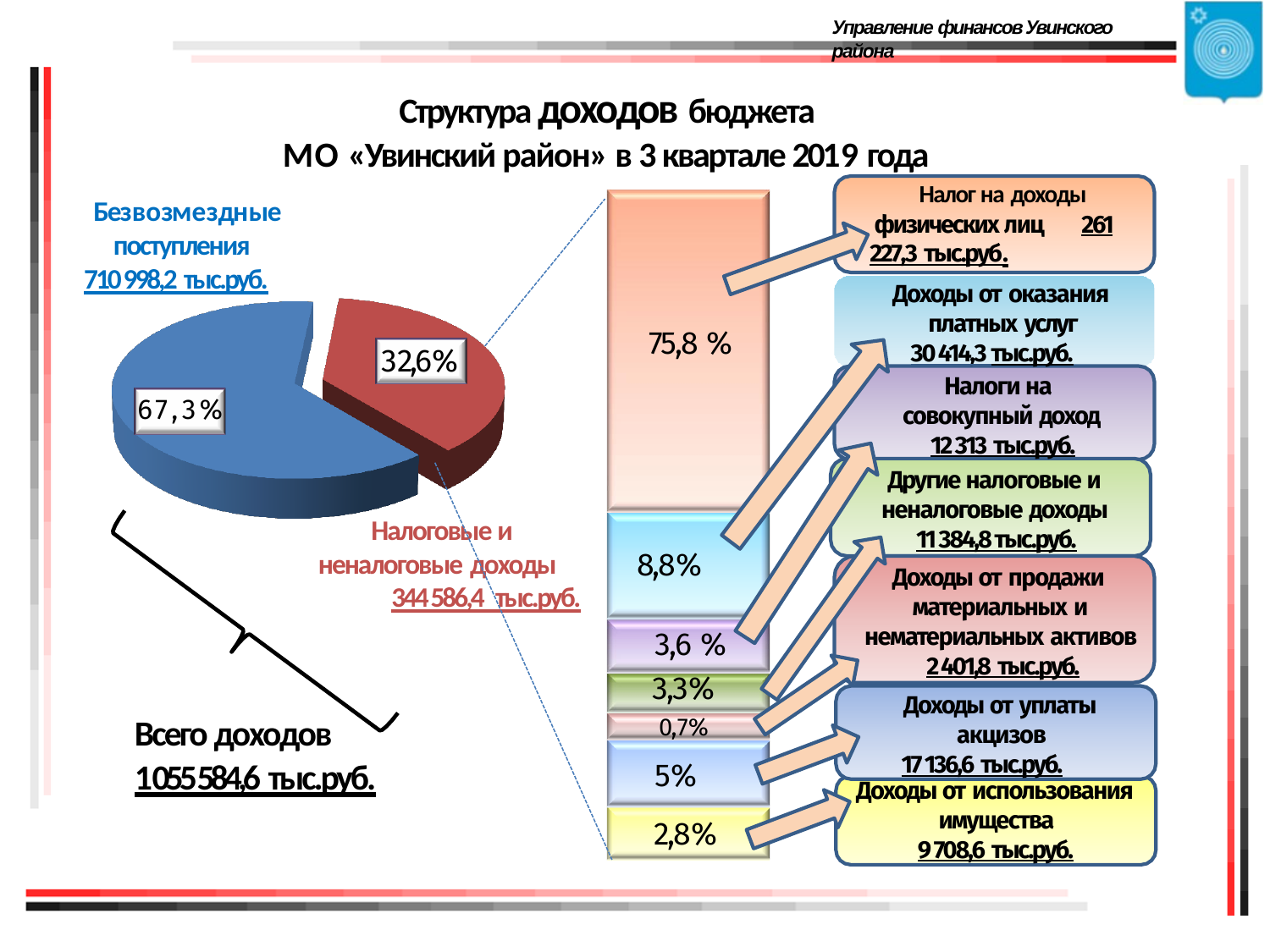

Управление финансов Увинского района

# Структура доходов бюджета
МО «Увинский район» в 3 квартале 2019 года
Налог на доходы

Безвозмездные  поступления

физических лиц        261 227,3 тыс.руб.

710 998,2 тыс.руб.

Доходы от оказания  платных услуг
 	30 414,3 тыс.руб.
Налоги на  совокупный доход  12 313 тыс.руб.
Другие налоговые и  неналоговые доходы  11 384,8 тыс.руб.
Доходы от продажи  материальных и
нематериальных активов  2 401,8 тыс.руб.
Доходы от уплаты  акцизов
17 136,6 тыс.руб.
75,8 %

32,6%

67,3%

Налоговые и  неналоговые доходы
344 586,4  тыс.руб.

8,8%

3,6 %
3,3%
0,7%
5%

Всего доходов
1 055 584,6  тыс.руб.

Доходы от использования  имущества
9 708,6 тыс.руб.

2,8%